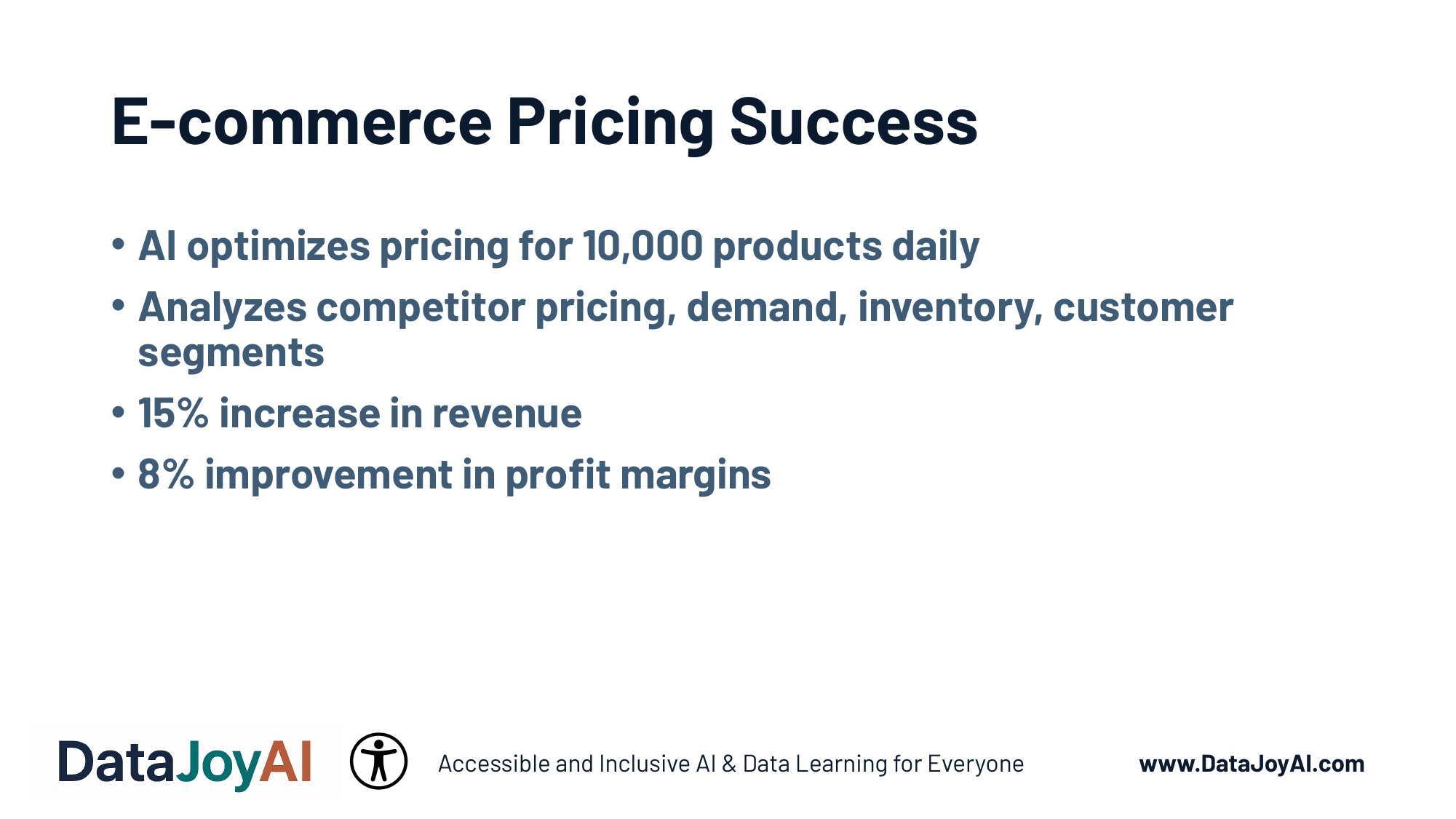

# E-commerce Pricing Success
AI optimizes pricing for 10,000 products daily
Analyzes competitor pricing, demand, inventory, customer segments
15% increase in revenue
8% improvement in profit margins